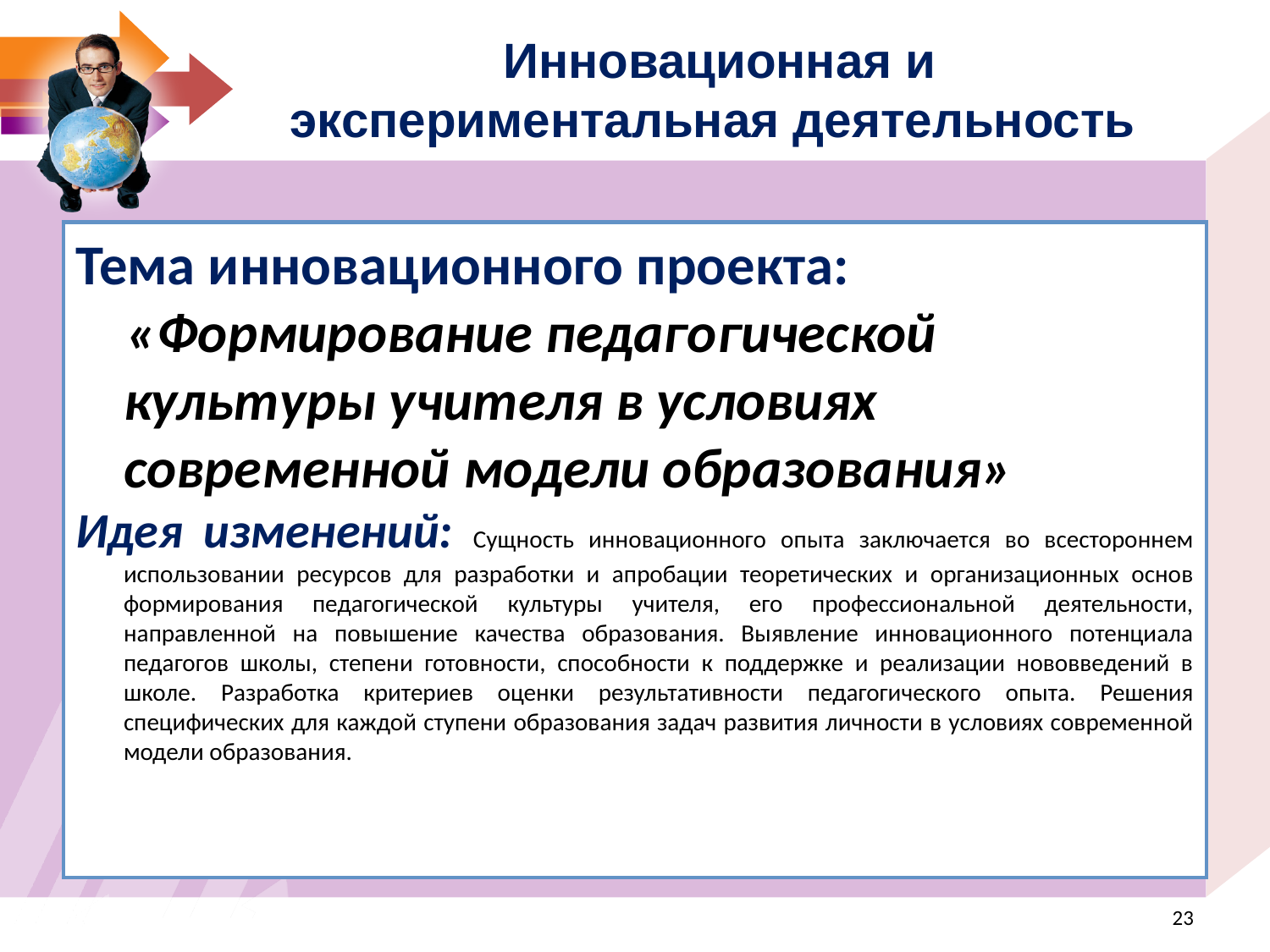

Инновационная и экспериментальная деятельность
Тема инновационного проекта:
    «Формирование педагогической культуры учителя в условиях современной модели образования»
Идея изменений: Сущность инновационного опыта заключается во всестороннем использовании ресурсов для разработки и апробации теоретических и организационных основ формирования педагогической культуры учителя, его профессиональной деятельности, направленной на повышение качества образования. Выявление инновационного потенциала педагогов школы, степени готовности, способности к поддержке и реализации нововведений в школе. Разработка критериев оценки результативности педагогического опыта. Решения специфических для каждой ступени образования задач развития личности в условиях современной модели образования.

23